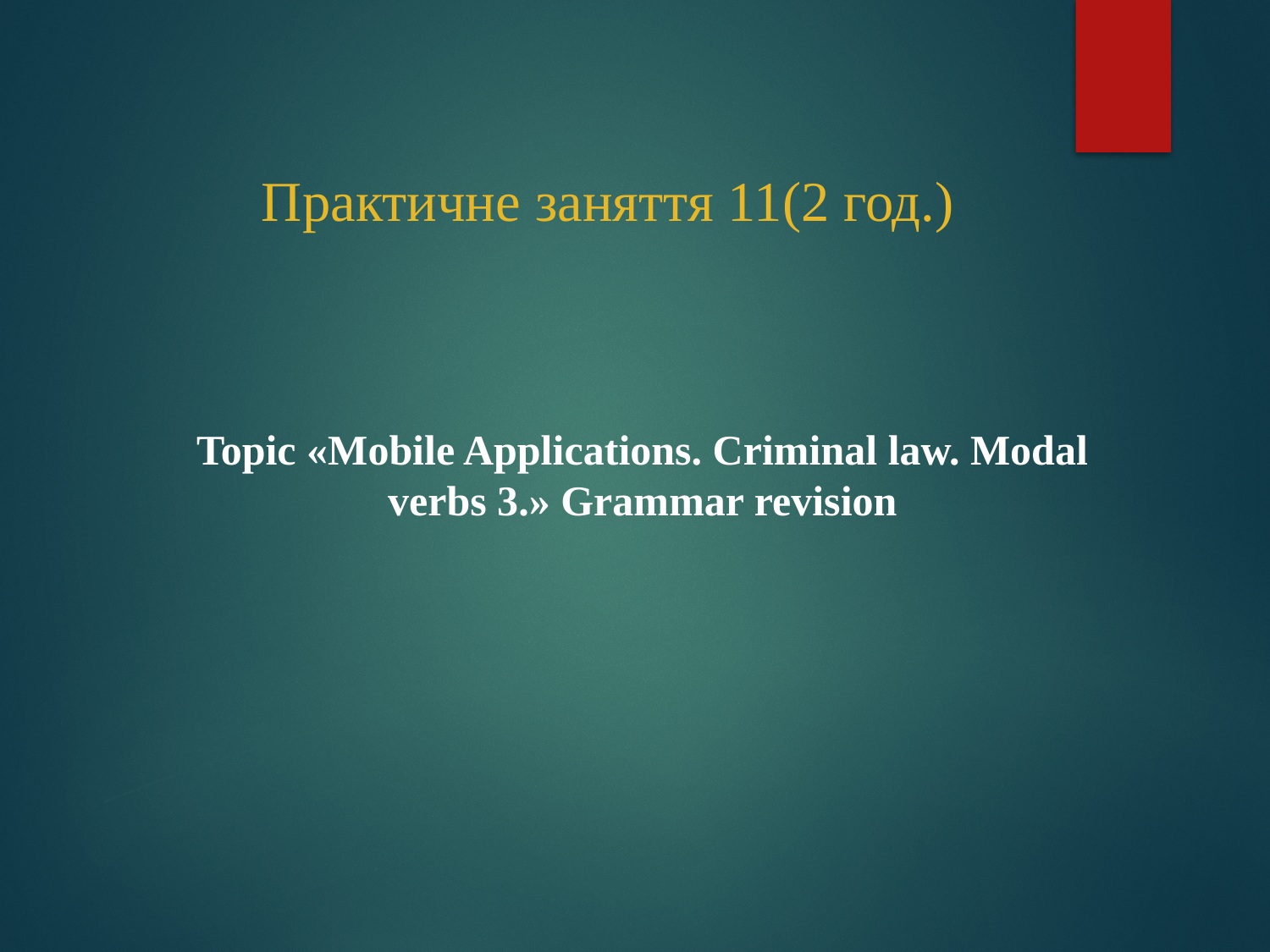

# Практичне заняття 11(2 год.)
Topic «Mobile Applications. Criminal law. Modal verbs 3.» Grammar revision